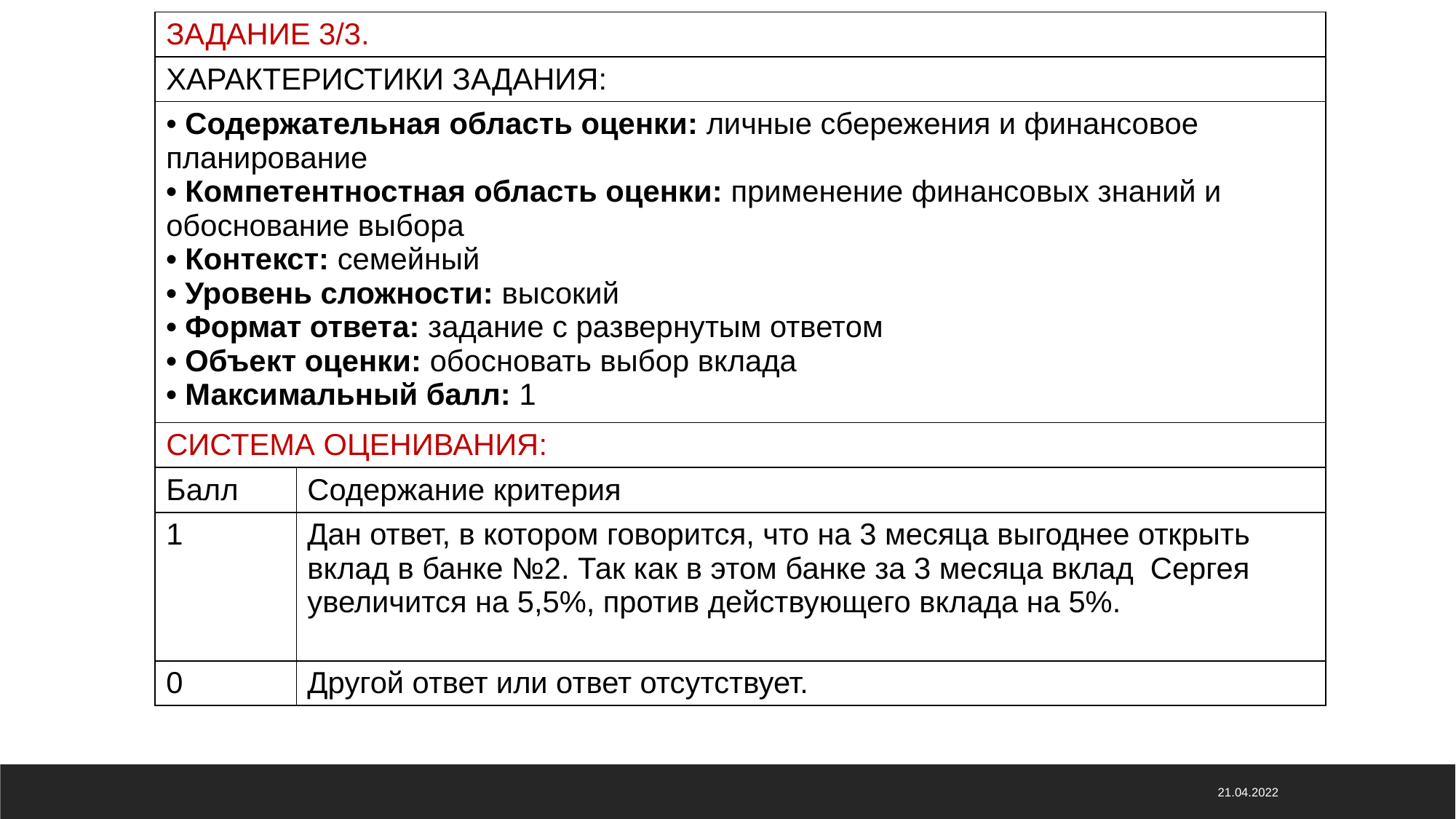

| ЗАДАНИЕ 3/3. |  |
| --- | --- |
| ХАРАКТЕРИСТИКИ ЗАДАНИЯ: |  |
| • Содержательная область оценки: личные сбережения и финансовое планирование • Компетентностная область оценки: применение финансовых знаний и обоснование выбора • Контекст: семейный • Уровень сложности: высокий • Формат ответа: задание с развернутым ответом • Объект оценки: обосновать выбор вклада • Максимальный балл: 1 |  |
| СИСТЕМА ОЦЕНИВАНИЯ: |  |
| Балл | Содержание критерия |
| 1 | Дан ответ, в котором говорится, что на 3 месяца выгоднее открыть вклад в банке №2. Так как в этом банке за 3 месяца вклад Сергея увеличится на 5,5%, против действующего вклада на 5%. |
| 0 | Другой ответ или ответ отсутствует. |
21.04.2022